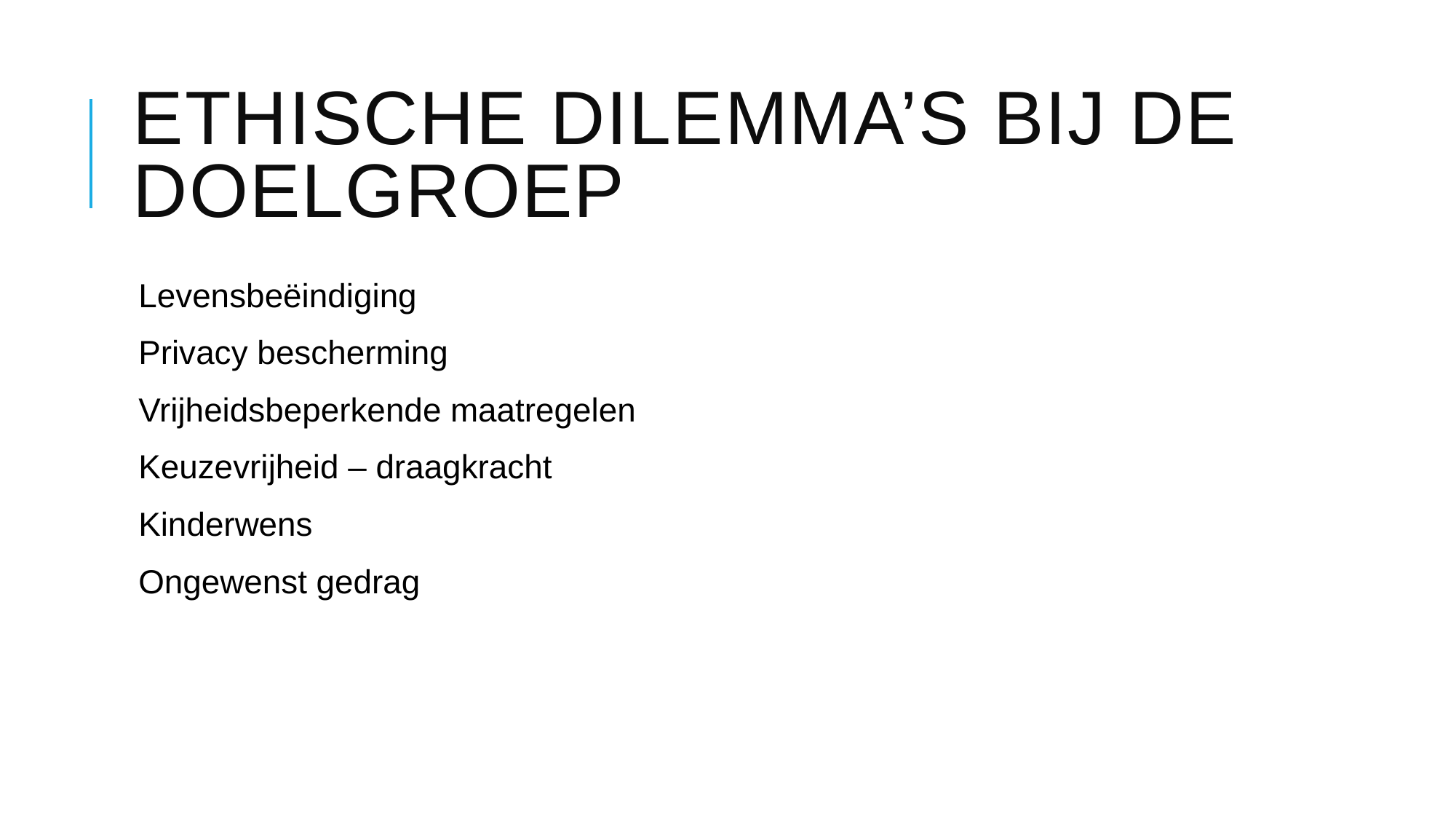

# Ethische dilemma’s bij de doelgroep
Levensbeëindiging
Privacy bescherming
Vrijheidsbeperkende maatregelen
Keuzevrijheid – draagkracht
Kinderwens
Ongewenst gedrag